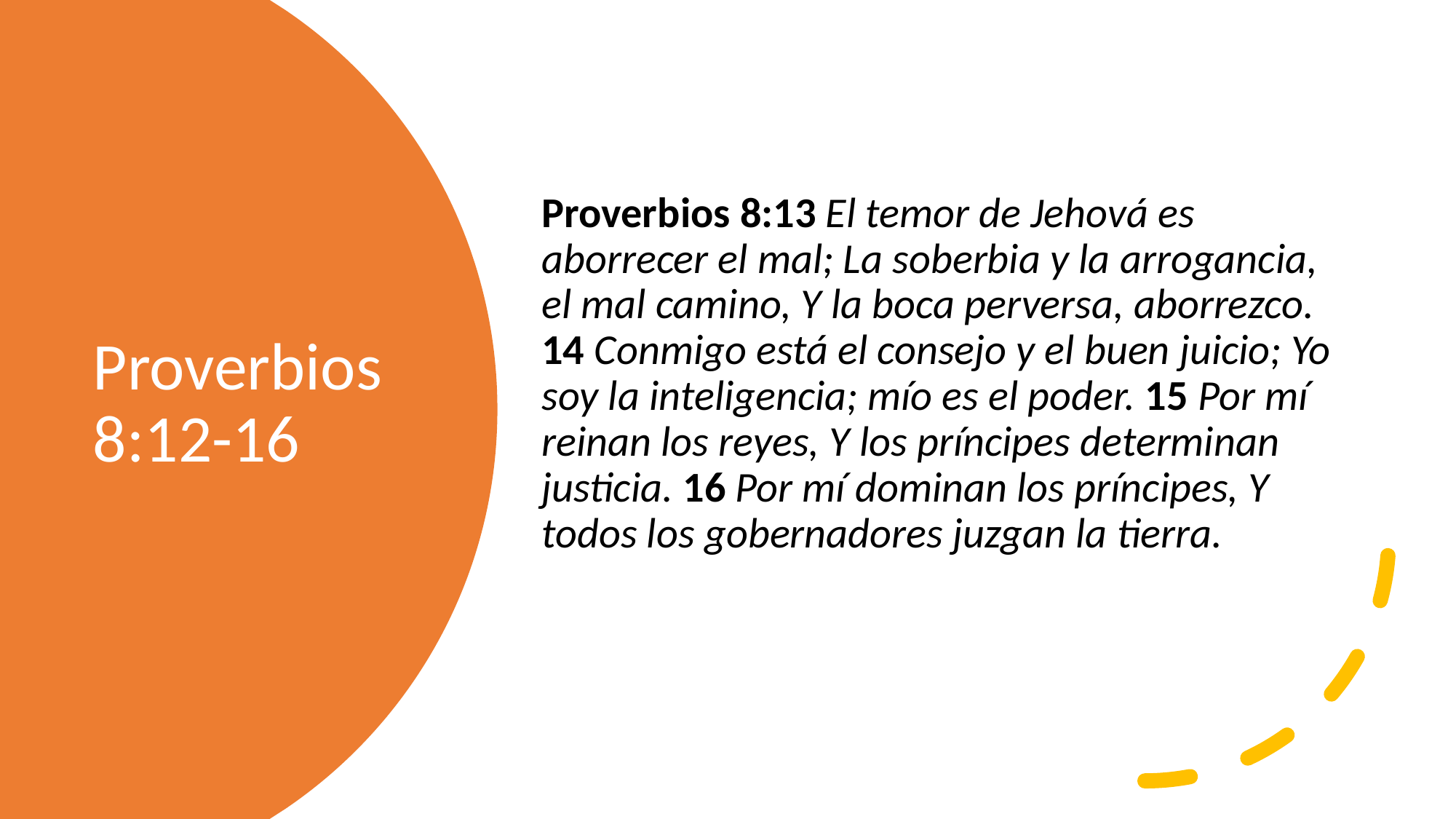

Proverbios 8:13 El temor de Jehová es aborrecer el mal; La soberbia y la arrogancia, el mal camino, Y la boca perversa, aborrezco. 14 Conmigo está el consejo y el buen juicio; Yo soy la inteligencia; mío es el poder. 15 Por mí reinan los reyes, Y los príncipes determinan justicia. 16 Por mí dominan los príncipes, Y todos los gobernadores juzgan la tierra.

# Proverbios 8:12-16